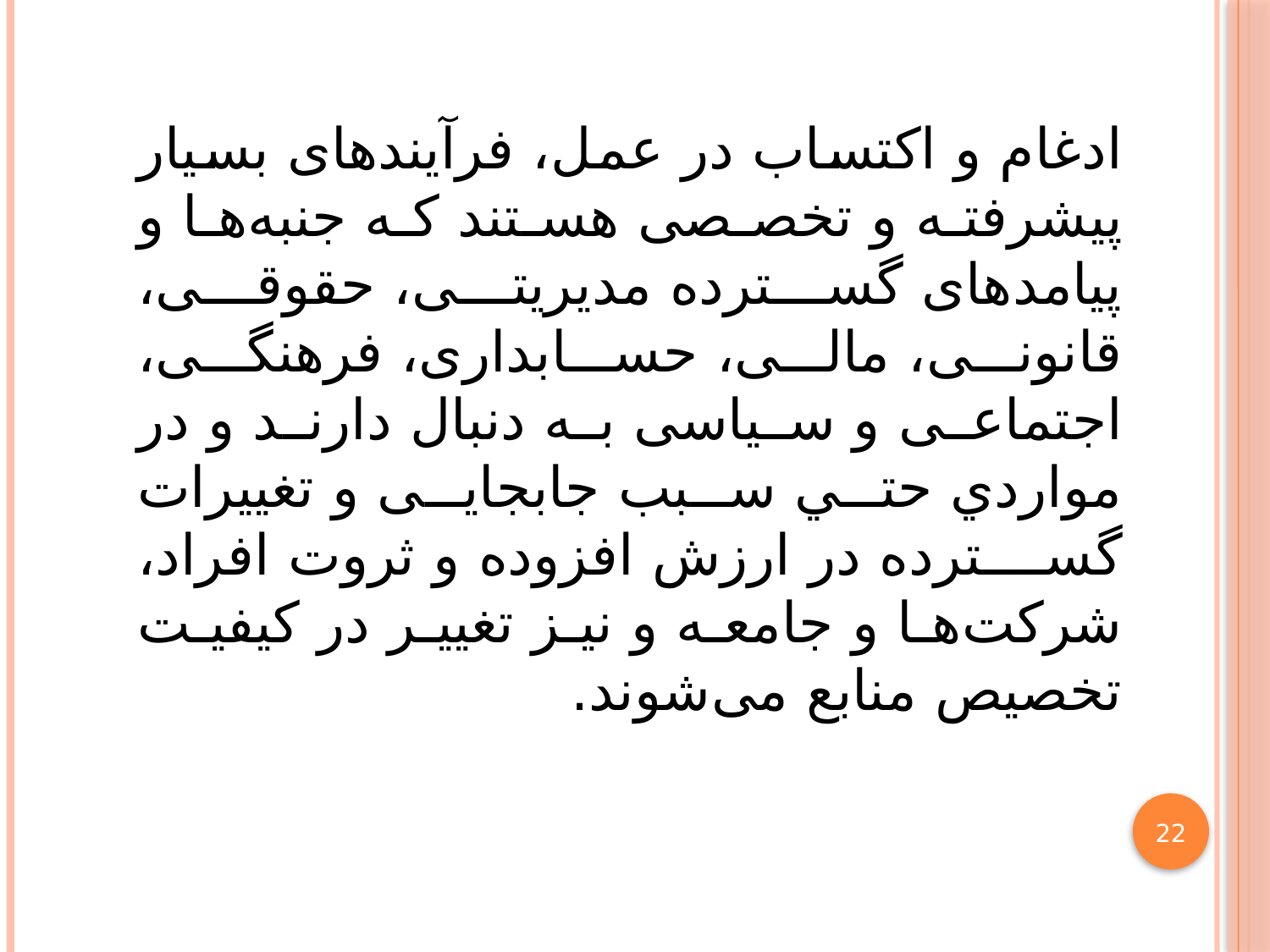

ادغام و اکتساب در عمل، فرآیندهای بسیار پیشرفته و تخصصی هستند که جنبه‌ها و پیامدهای گسترده مدیریتی، حقوقی، قانونی، مالی، حسابداری، فرهنگی، اجتماعی و سیاسی به دنبال دارند و در مواردي حتي سبب جابجایی و تغییرات گسترده در ارزش افزوده و ثروت افراد، شرکت‌ها و جامعه و نیز تغییر در کيفيت تخصیص منابع می‌شوند.
22